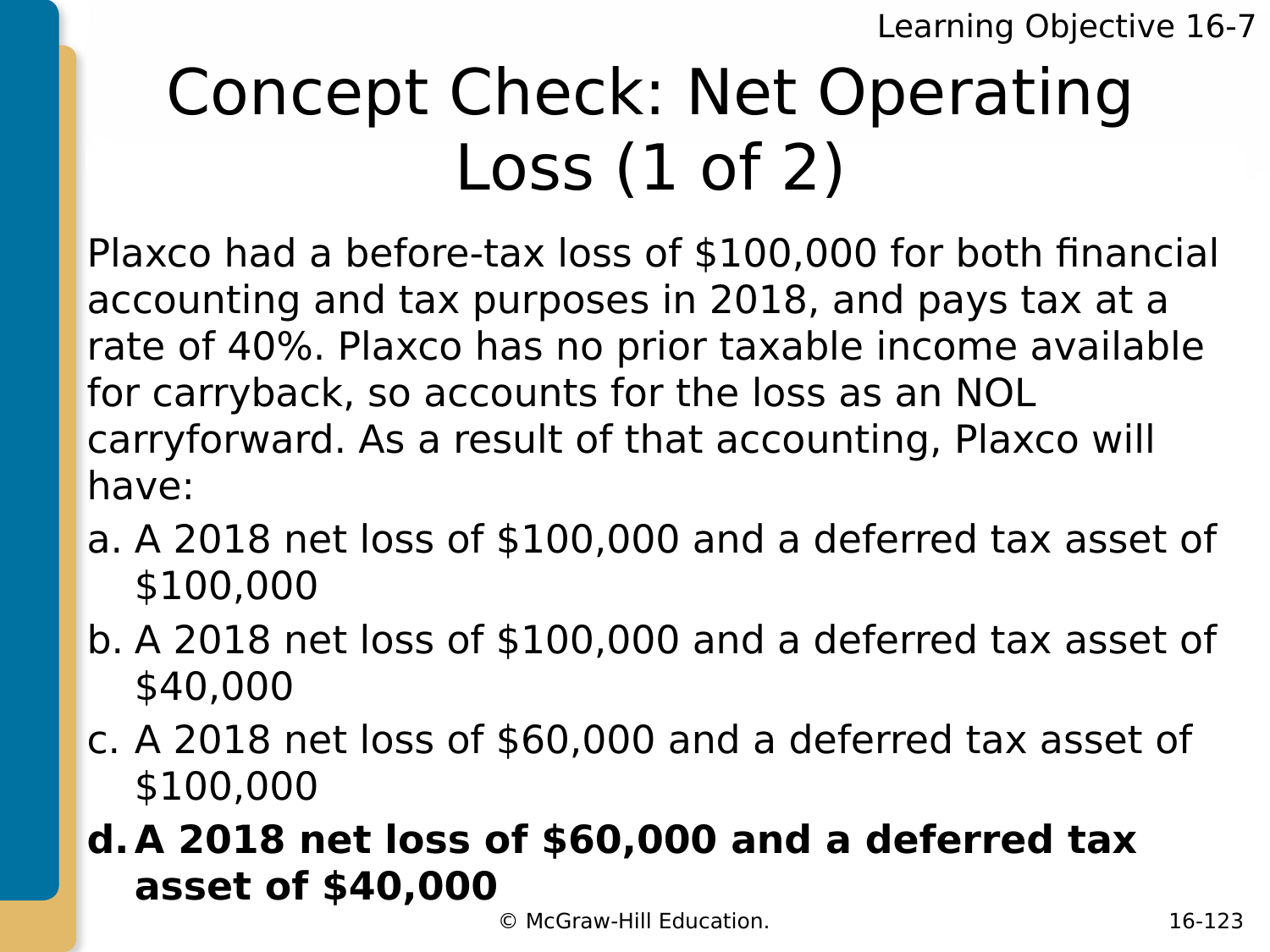

Learning Objective 16-7
# Concept Check: Net Operating Loss (1 of 2)
Plaxco had a before-tax loss of $100,000 for both financial accounting and tax purposes in 2018, and pays tax at a rate of 40%. Plaxco has no prior taxable income available for carryback, so accounts for the loss as an NOL carryforward. As a result of that accounting, Plaxco will have:
A 2018 net loss of $100,000 and a deferred tax asset of $100,000
A 2018 net loss of $100,000 and a deferred tax asset of $40,000
A 2018 net loss of $60,000 and a deferred tax asset of $100,000
A 2018 net loss of $60,000 and a deferred tax asset of $40,000